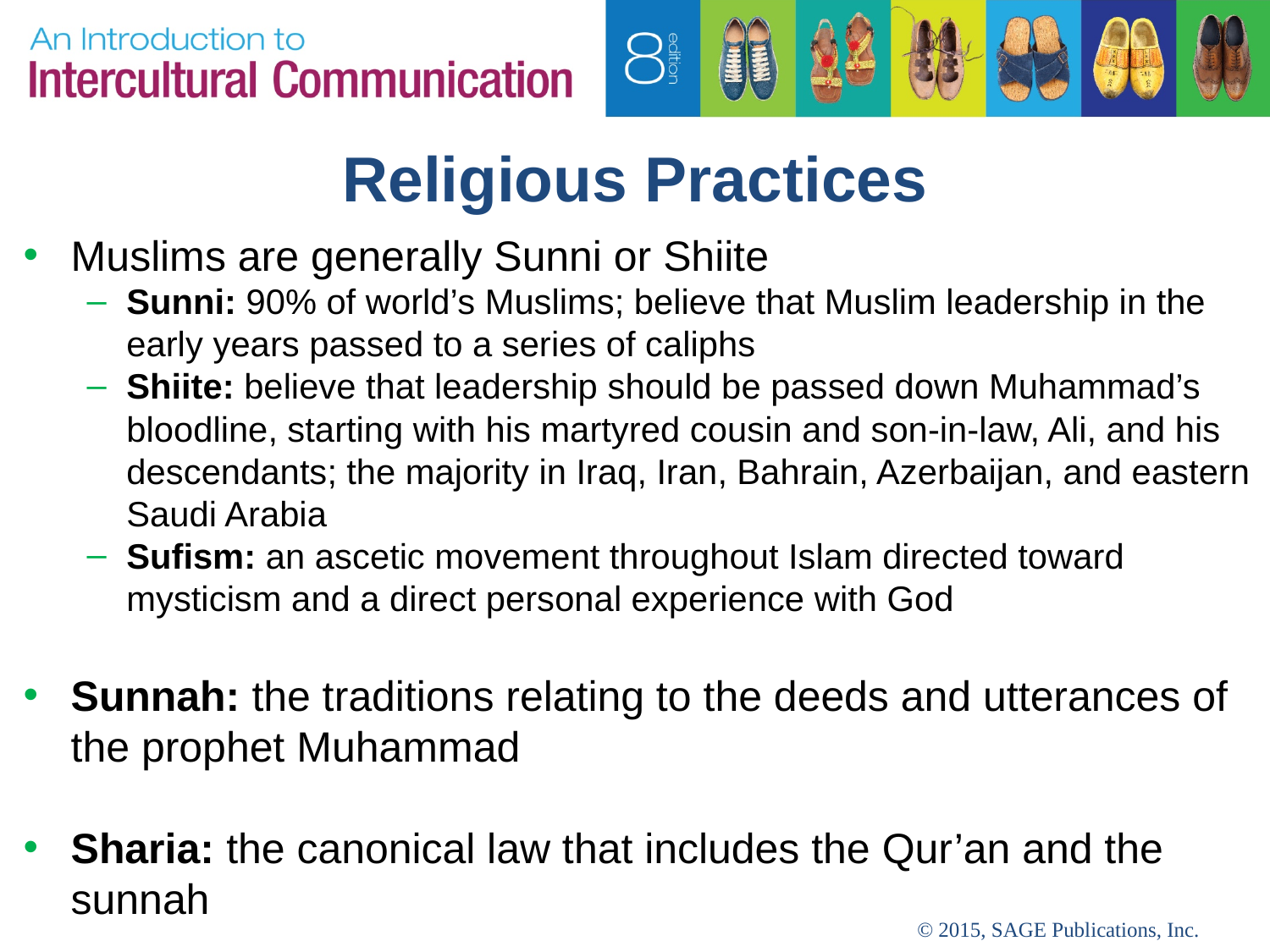

# Religious Practices
Muslims are generally Sunni or Shiite
Sunni: 90% of world’s Muslims; believe that Muslim leadership in the early years passed to a series of caliphs
Shiite: believe that leadership should be passed down Muhammad’s bloodline, starting with his martyred cousin and son-in-law, Ali, and his descendants; the majority in Iraq, Iran, Bahrain, Azerbaijan, and eastern Saudi Arabia
Sufism: an ascetic movement throughout Islam directed toward mysticism and a direct personal experience with God

Sunnah: the traditions relating to the deeds and utterances of the prophet Muhammad

Sharia: the canonical law that includes the Qur’an and the sunnah
© 2015, SAGE Publications, Inc.